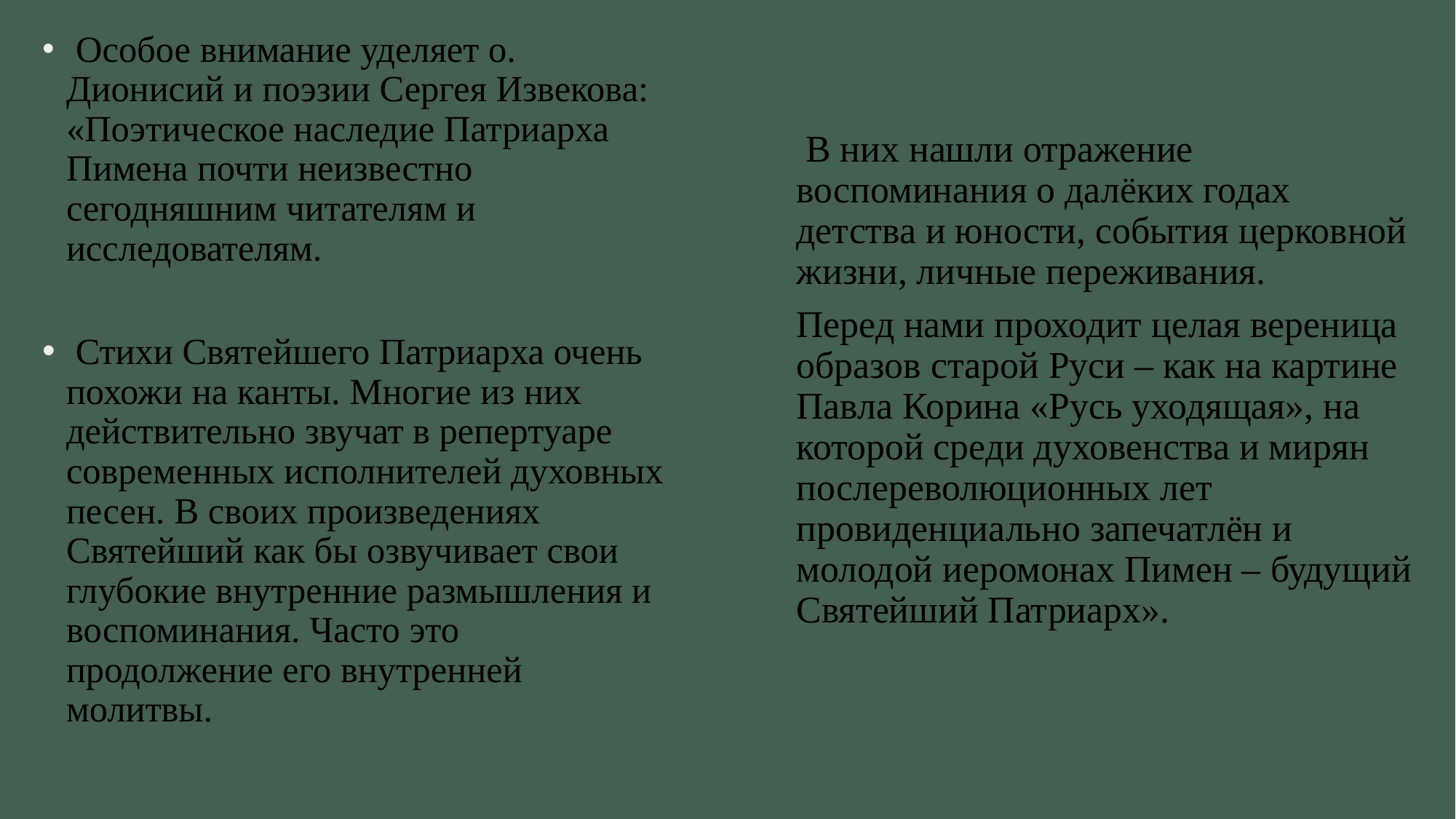

Особое внимание уделяет о. Дионисий и поэзии Сергея Извекова: «Поэтическое наследие Патриарха Пимена почти неизвестно сегодняшним читателям и исследователям.

 Стихи Святейшего Патриарха очень похожи на канты. Многие из них действительно звучат в репертуаре современных исполнителей духовных песен. В своих произведениях Святейший как бы озвучивает свои глубокие внутренние размышления и воспоминания. Часто это продолжение его внутренней молитвы.

#
 В них нашли отражение воспоминания о далёких годах детства и юности, события церковной жизни, личные переживания.
Перед нами проходит целая вереница образов старой Руси – как на картине Павла Корина «Русь уходящая», на которой среди духовенства и мирян послереволюционных лет провиденциально запечатлён и молодой иеромонах Пимен – будущий Святейший Патриарх».